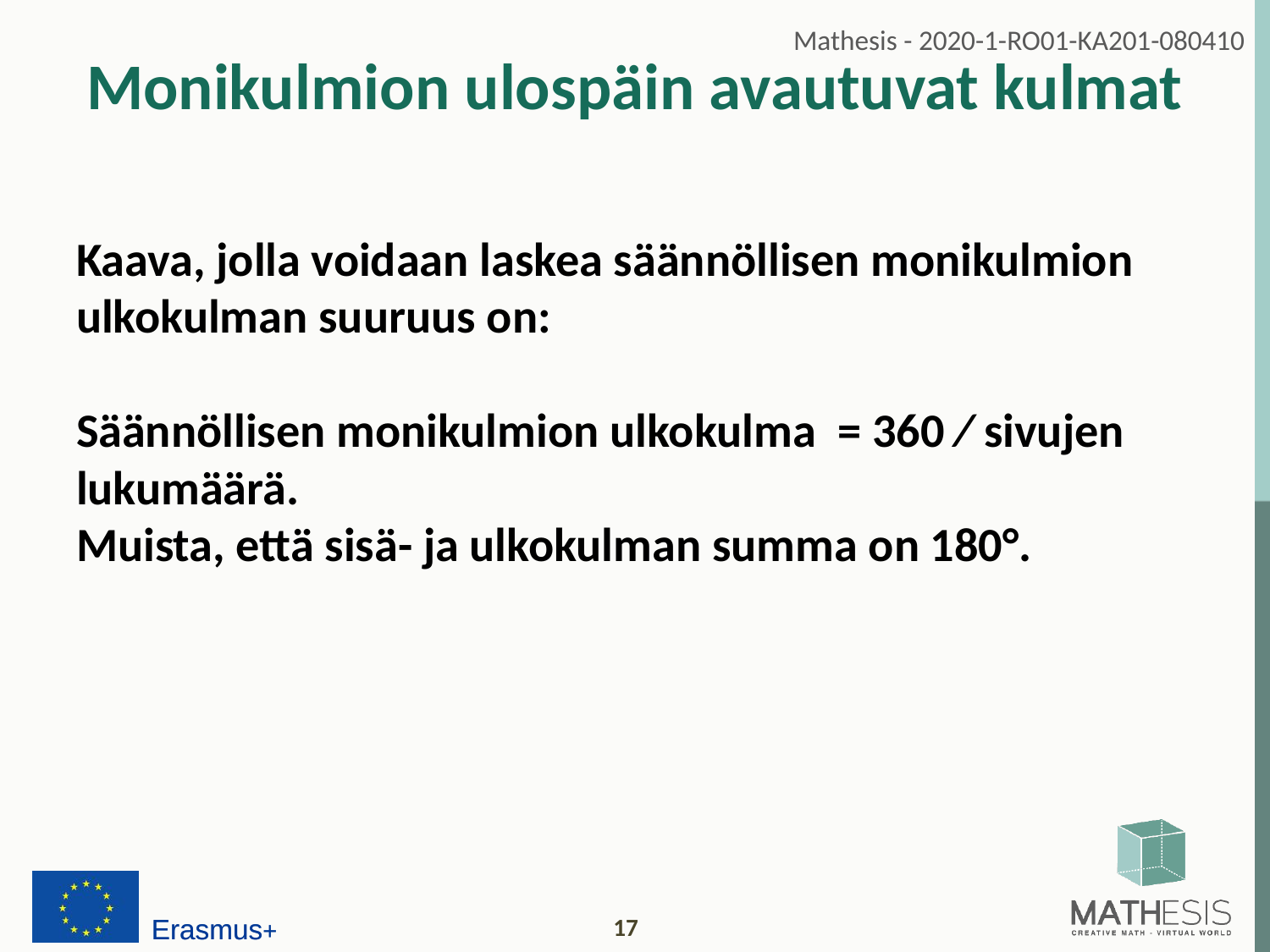

# Monikulmion ulospäin avautuvat kulmat

Kaava, jolla voidaan laskea säännöllisen monikulmion ulkokulman suuruus on:

Säännöllisen monikulmion ulkokulma  = 360 ∕ sivujen lukumäärä.
Muista, että sisä- ja ulkokulman summa on 180°.